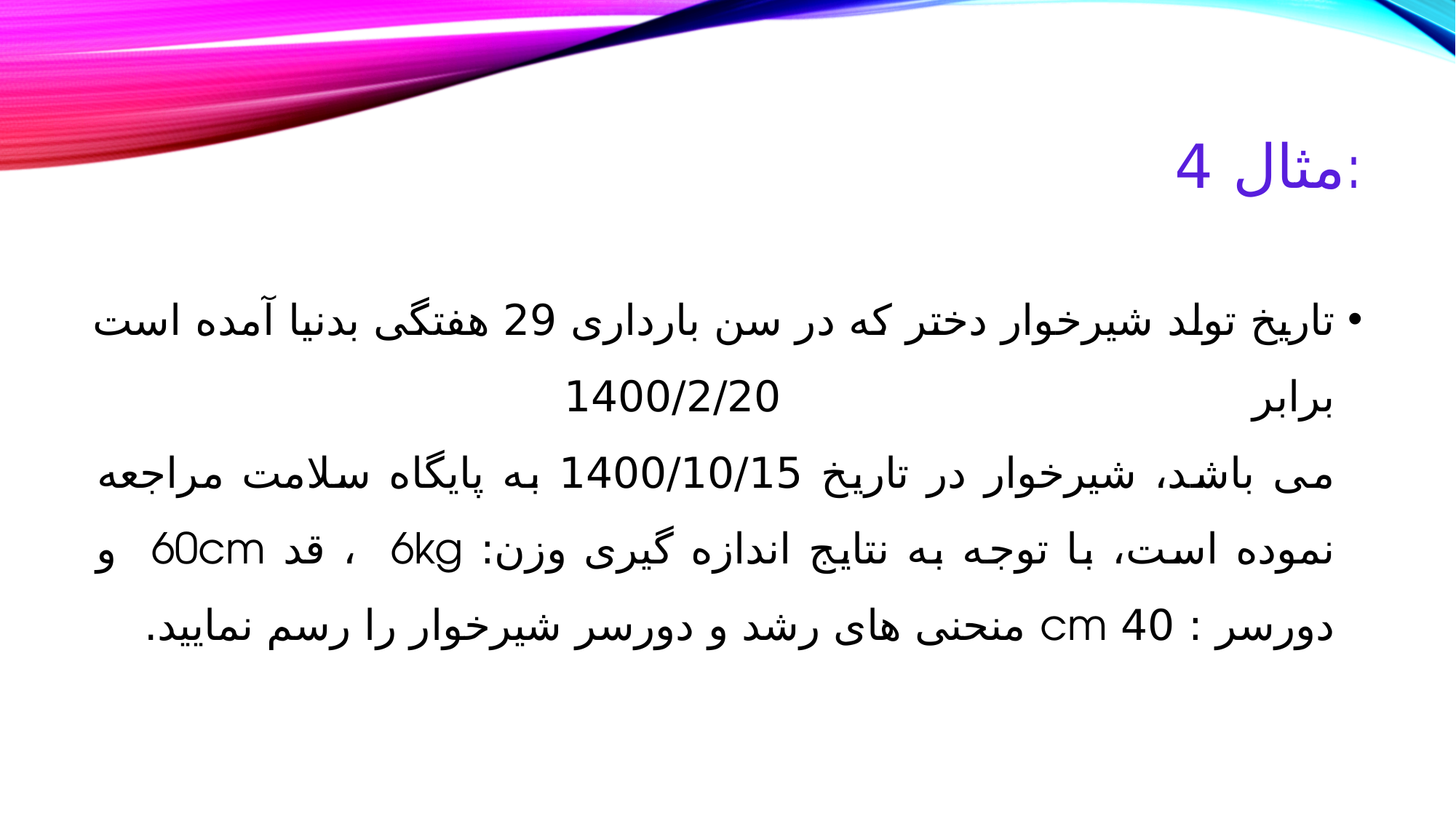

# مثال 4:
تاریخ تولد شیرخوار دختر که در سن بارداری 29 هفتگی بدنیا آمده است برابر 1400/2/20
می باشد، شیرخوار در تاریخ 1400/10/15 به پایگاه سلامت مراجعه نموده است، با توجه به نتایج اندازه گیری وزن: 6kg  ، قد 60cm  و دورسر : 40 cm منحنی های رشد و دورسر شیرخوار را رسم نمایید.